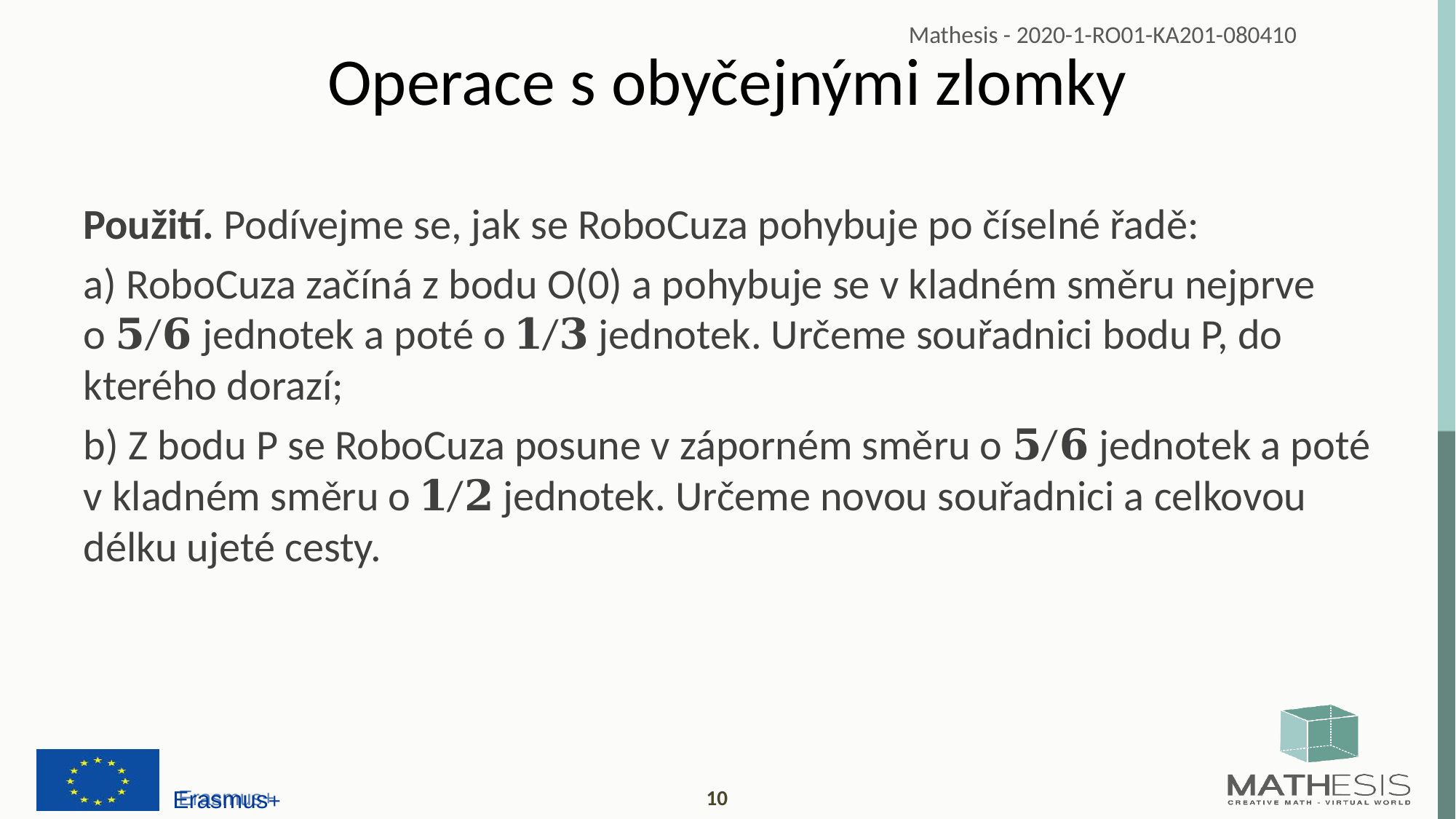

# Operace s obyčejnými zlomky
Použití. Podívejme se, jak se RoboCuza pohybuje po číselné řadě:
a) RoboCuza začíná z bodu O(0) a pohybuje se v kladném směru nejprve o 𝟓/𝟔 jednotek a poté o 𝟏/𝟑 jednotek. Určeme souřadnici bodu P, do kterého dorazí;
b) Z bodu P se RoboCuza posune v záporném směru o 𝟓/𝟔 jednotek a poté v kladném směru o 𝟏/𝟐 jednotek. Určeme novou souřadnici a celkovou délku ujeté cesty.